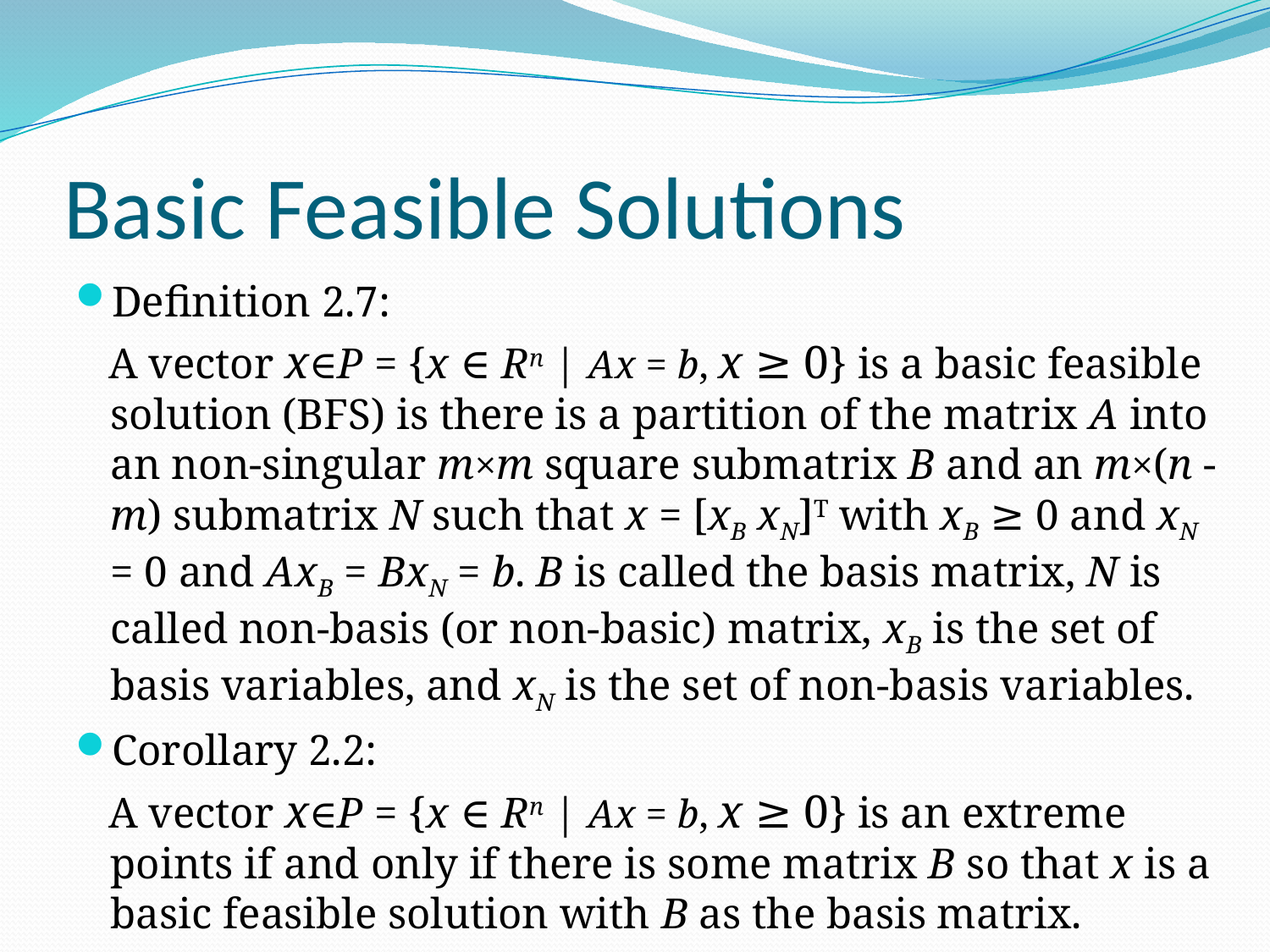

# Basic Feasible Solutions
Definition 2.7:
   A vector x∈P = {x ∈ Rn | Ax = b, x ≥ 0} is a basic feasible solution (BFS) is there is a partition of the matrix A into an non-singular m×m square submatrix B and an m×(n - m) submatrix N such that x = [xB xN]T with xB ≥ 0 and xN = 0 and AxB = BxN = b. B is called the basis matrix, N is called non-basis (or non-basic) matrix, xB is the set of basis variables, and xN is the set of non-basis variables.
Corollary 2.2:
   A vector x∈P = {x ∈ Rn | Ax = b, x ≥ 0} is an extreme points if and only if there is some matrix B so that x is a basic feasible solution with B as the basis matrix.